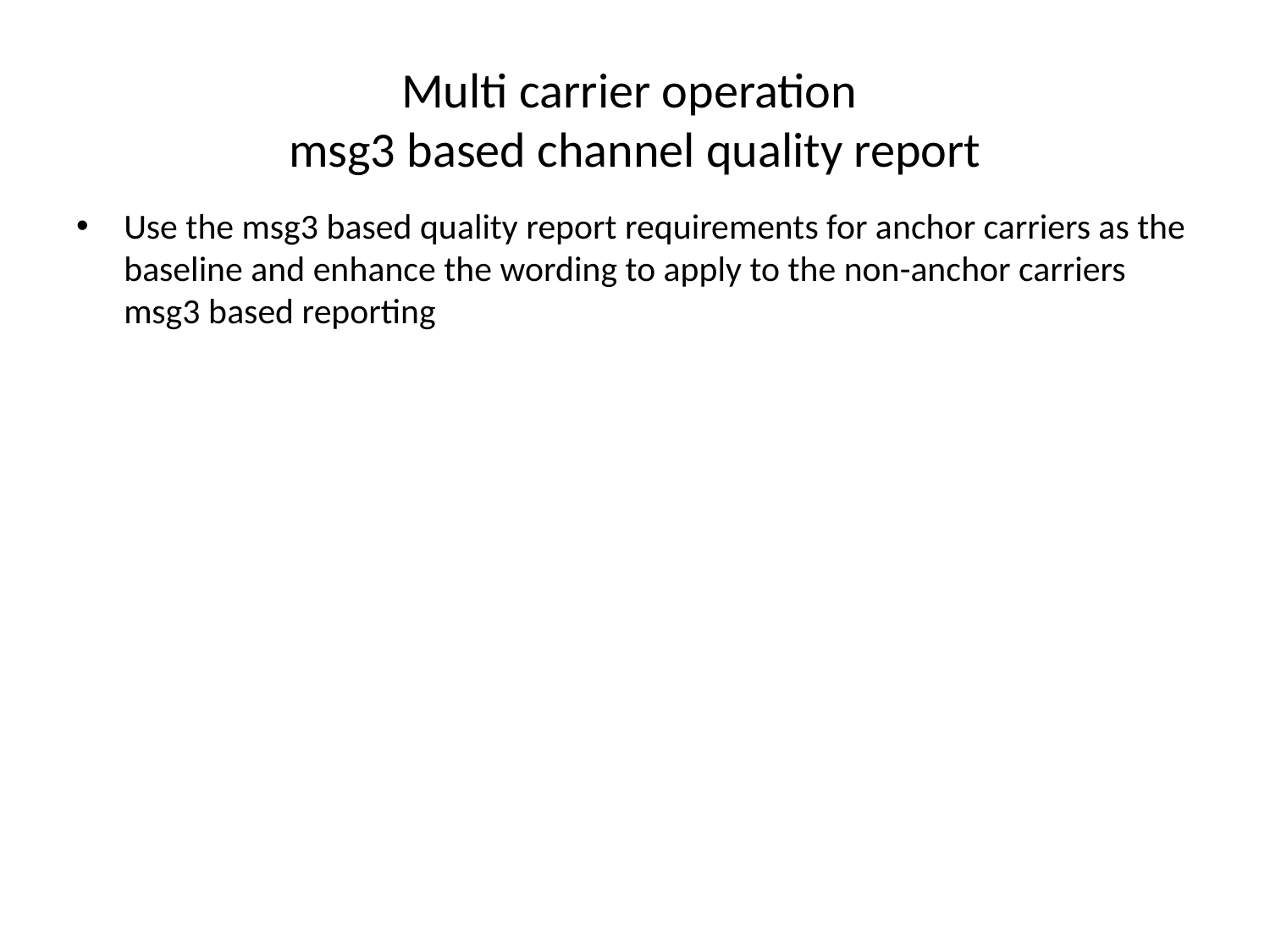

# Multi carrier operation msg3 based channel quality report
Use the msg3 based quality report requirements for anchor carriers as the baseline and enhance the wording to apply to the non-anchor carriers msg3 based reporting